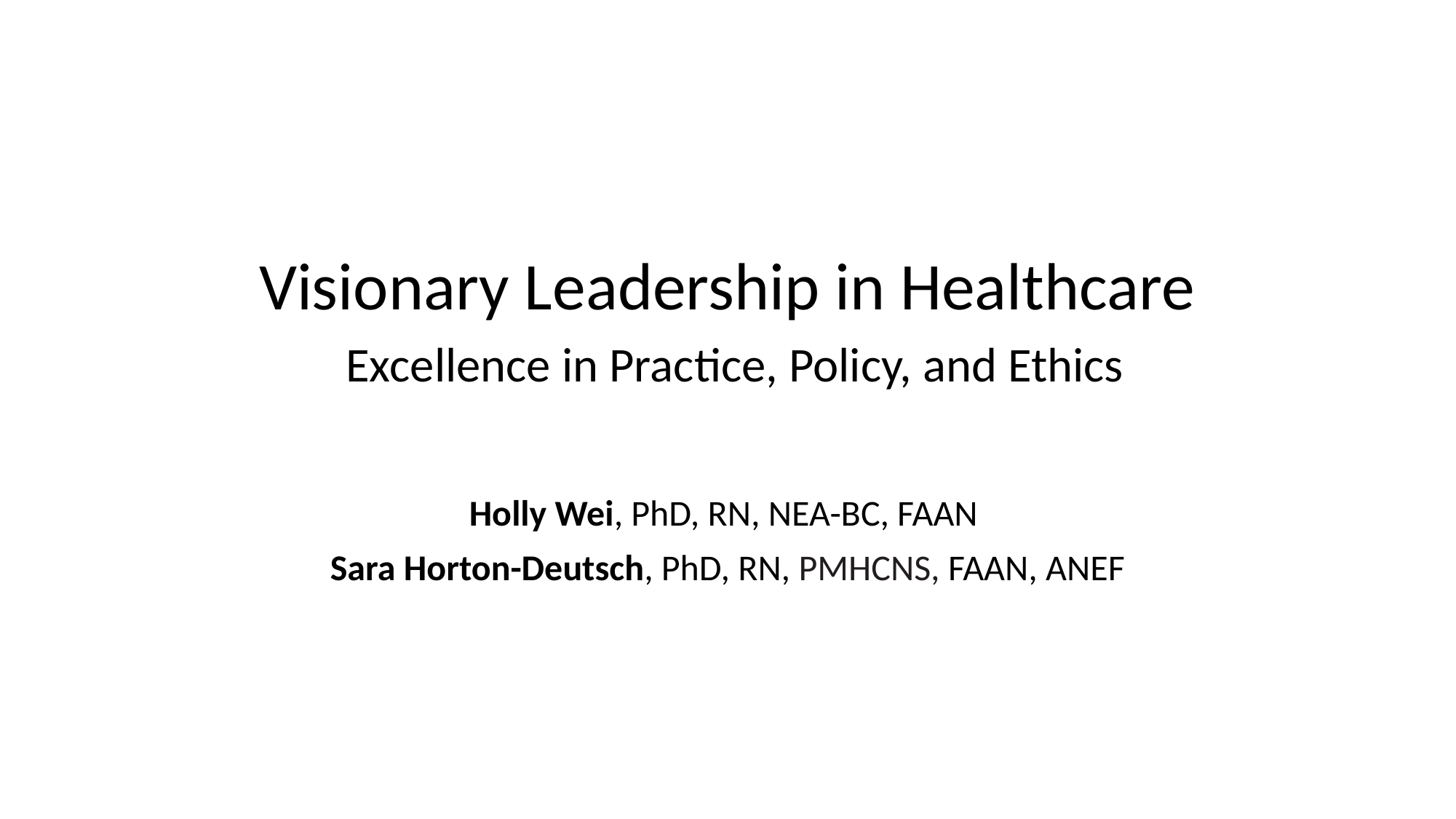

# Visionary Leadership in Healthcare Excellence in Practice, Policy, and Ethics

Holly Wei, PhD, RN, NEA-BC, FAAN
Sara Horton-Deutsch, PhD, RN, PMHCNS, FAAN, ANEF